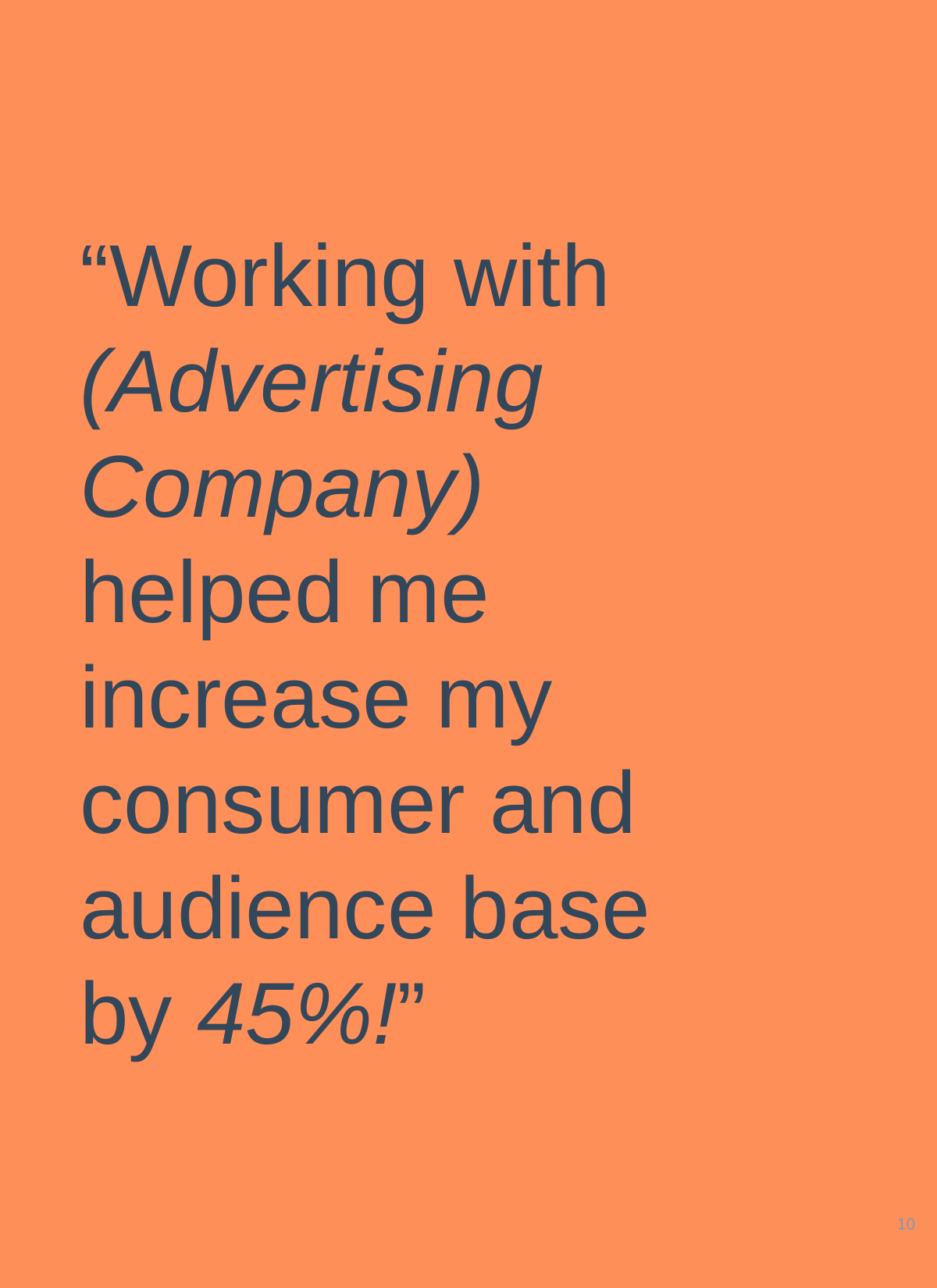

“Working with (Advertising Company)
helped me increase my consumer and audience base by 45%!”
10